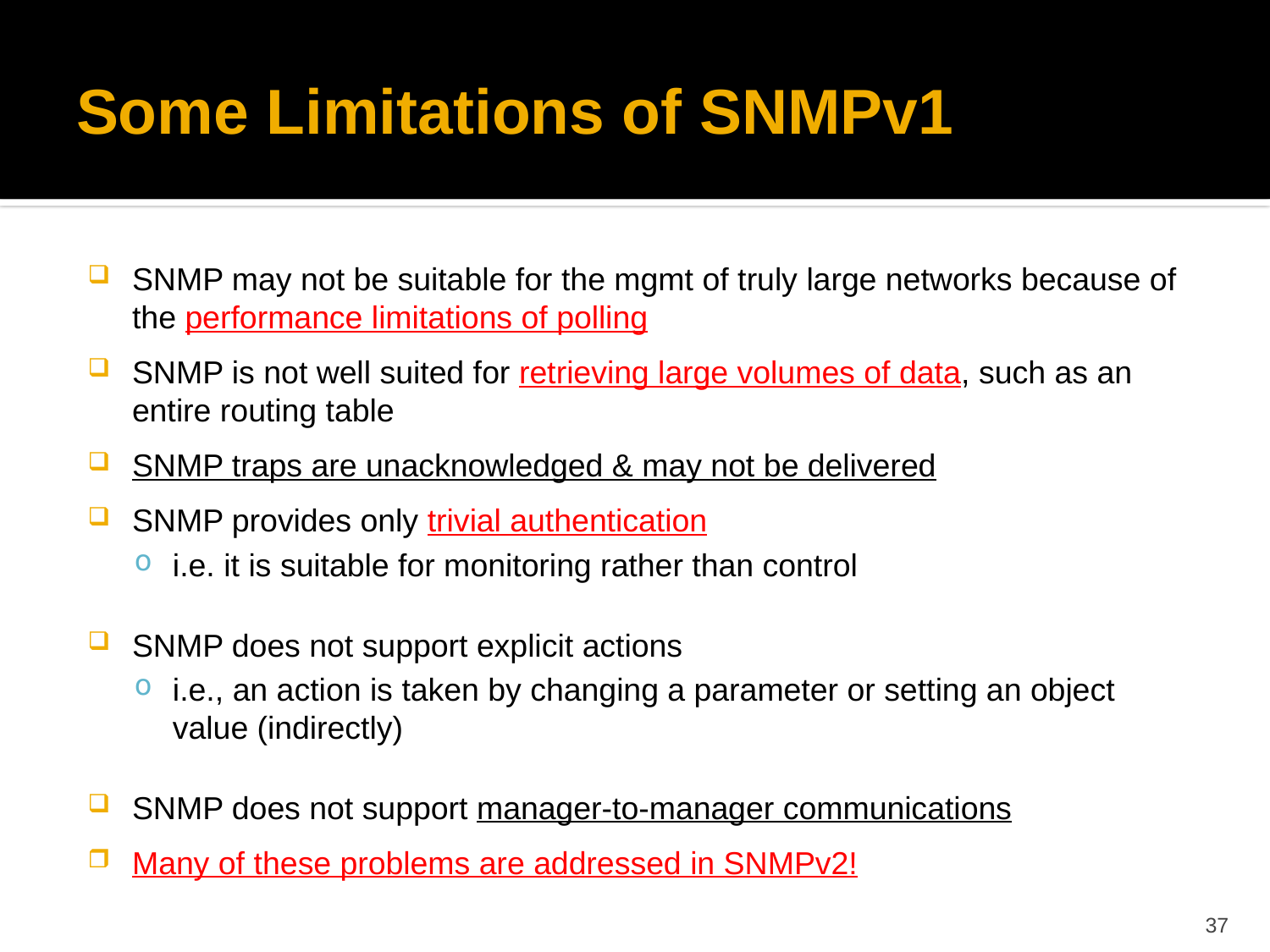

# Some Limitations of SNMPv1
SNMP may not be suitable for the mgmt of truly large networks because of the performance limitations of polling

SNMP is not well suited for retrieving large volumes of data, such as an entire routing table

SNMP traps are unacknowledged & may not be delivered

SNMP provides only trivial authentication
i.e. it is suitable for monitoring rather than control

SNMP does not support explicit actions
i.e., an action is taken by changing a parameter or setting an object value (indirectly)

SNMP does not support manager-to-manager communications

Many of these problems are addressed in SNMPv2!

37